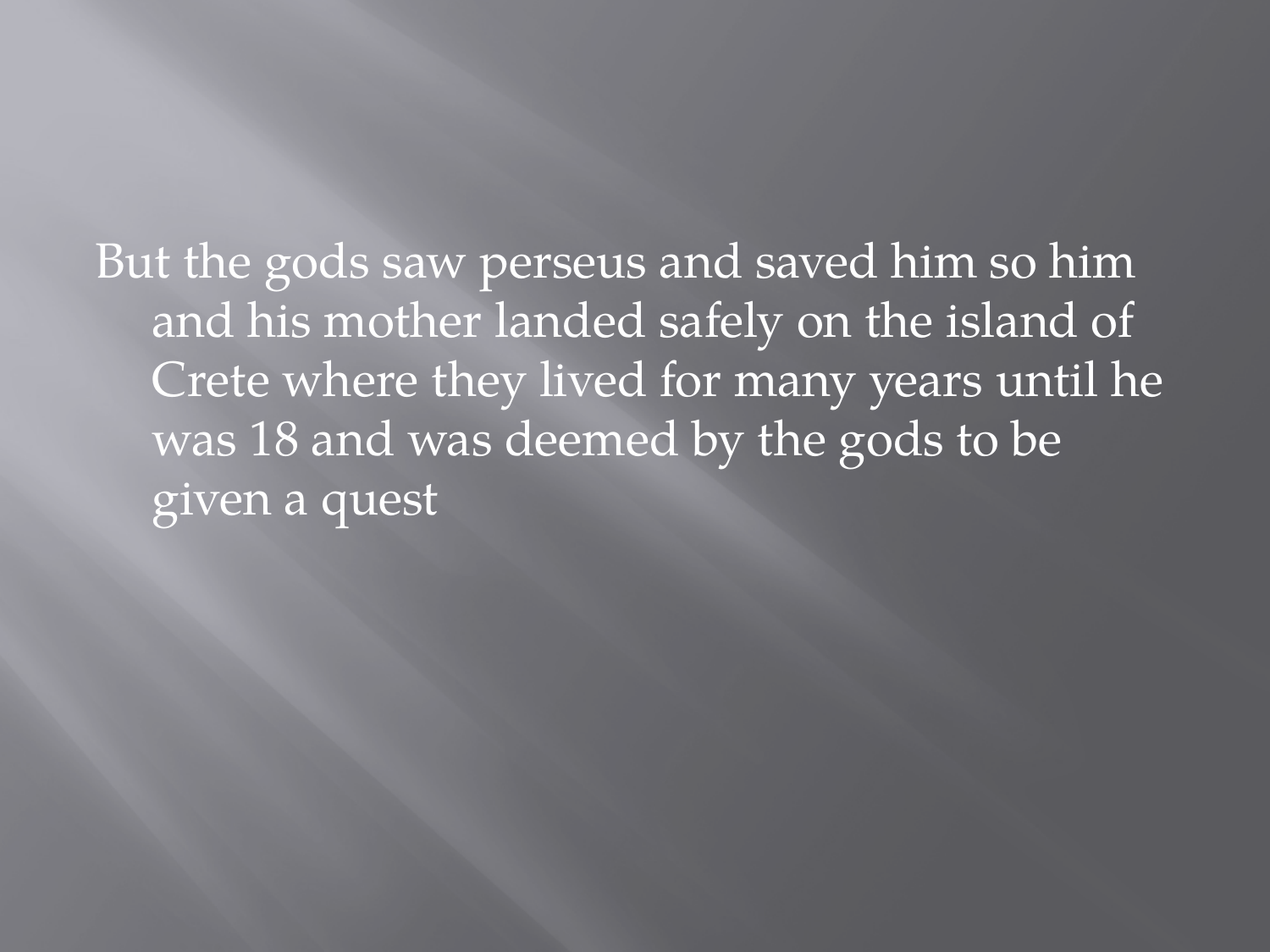

#
But the gods saw perseus and saved him so him and his mother landed safely on the island of Crete where they lived for many years until he was 18 and was deemed by the gods to be given a quest